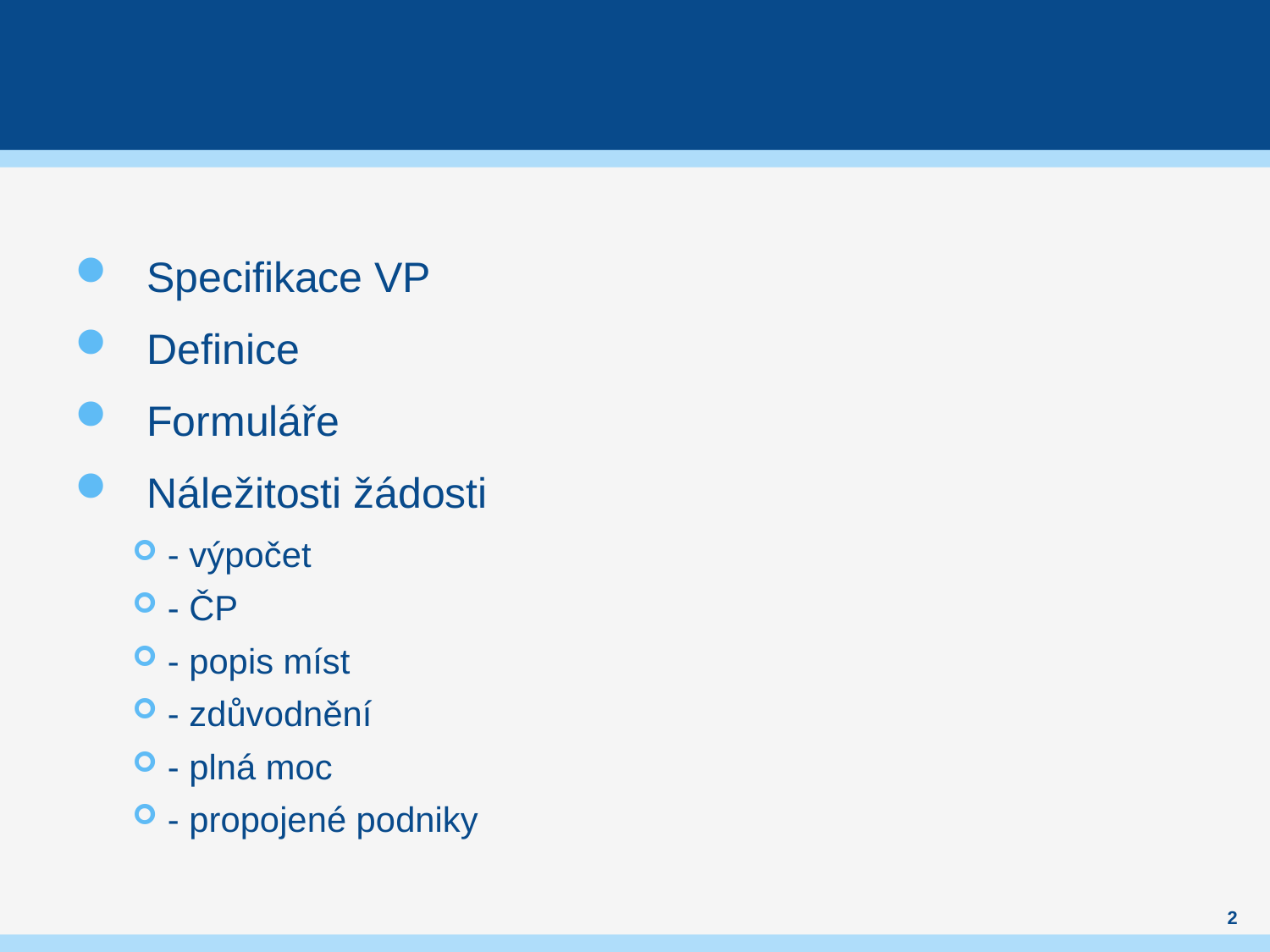

#
 Specifikace VP
 Definice
 Formuláře
 Náležitosti žádosti
- výpočet
- ČP
- popis míst
- zdůvodnění
- plná moc
- propojené podniky

2